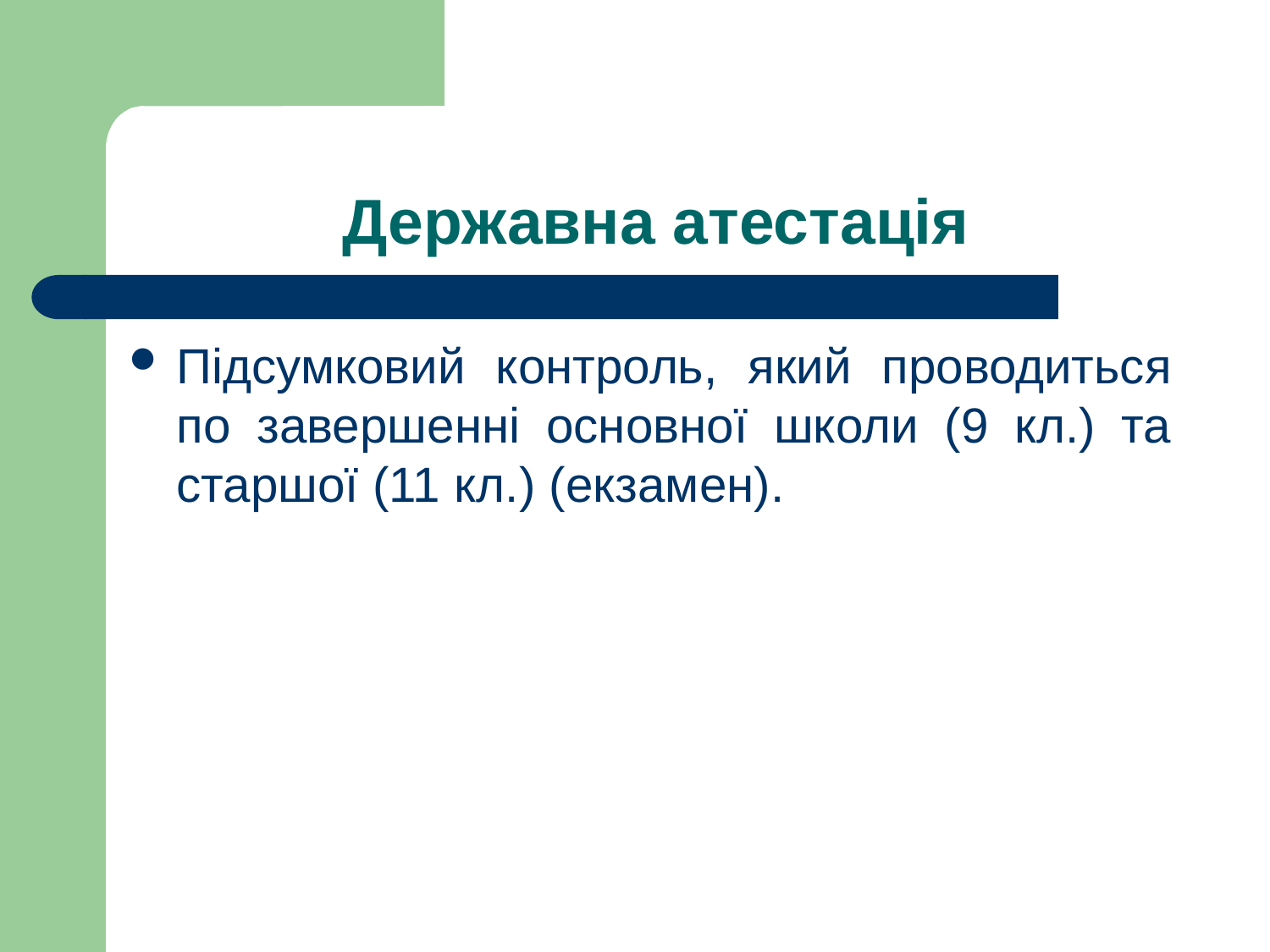

# Державна атестація
Підсумковий контроль, який проводиться по завершенні основної школи (9 кл.) та старшої (11 кл.) (екзамен).